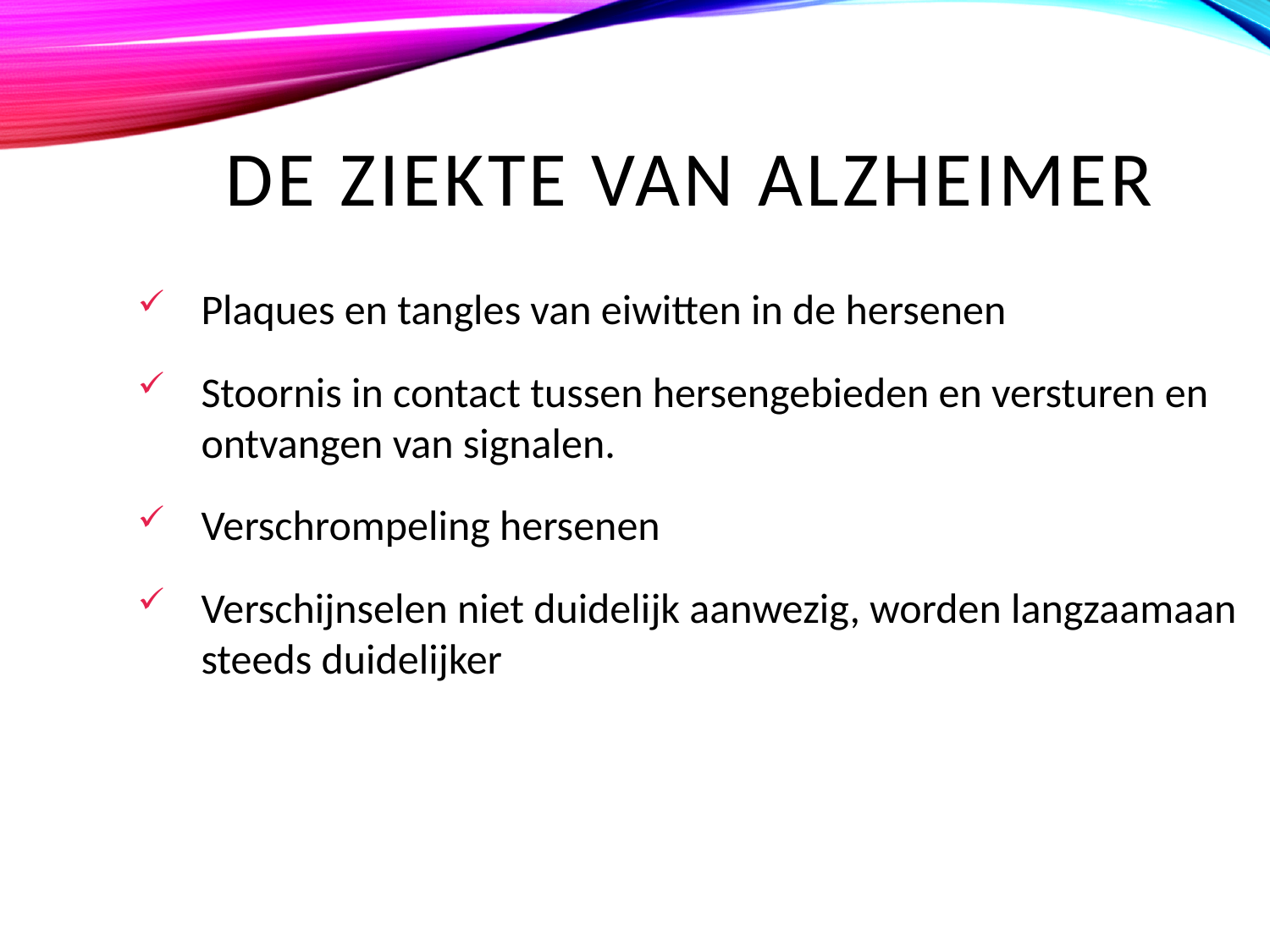

De ziekte van Alzheimer
Plaques en tangles van eiwitten in de hersenen
Stoornis in contact tussen hersengebieden en versturen en ontvangen van signalen.
Verschrompeling hersenen
Verschijnselen niet duidelijk aanwezig, worden langzaamaan steeds duidelijker